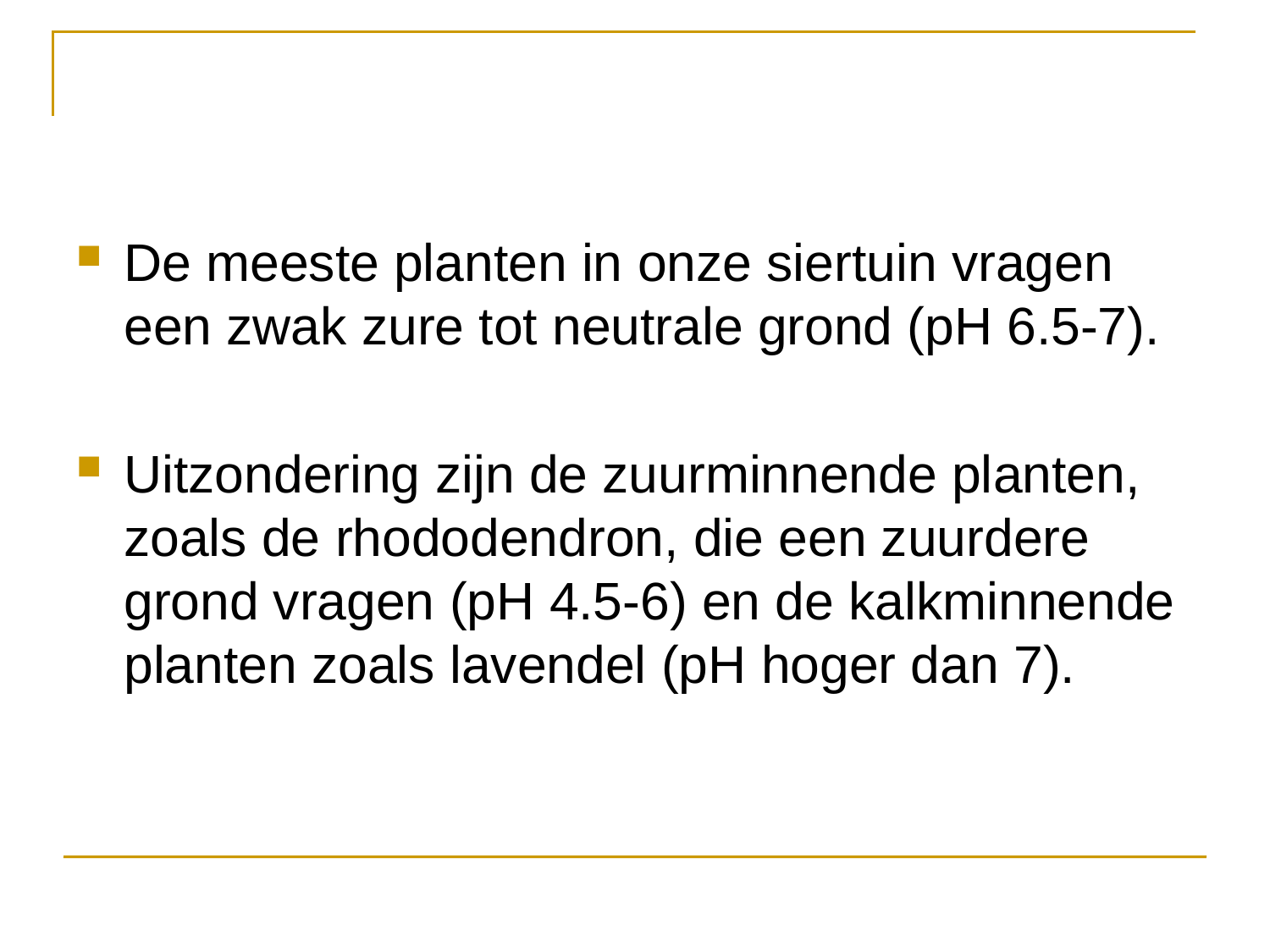

#
De meeste planten in onze siertuin vragen een zwak zure tot neutrale grond (pH 6.5-7).

Uitzondering zijn de zuurminnende planten, zoals de rhododendron, die een zuurdere grond vragen (pH 4.5-6) en de kalkminnende planten zoals lavendel (pH hoger dan 7).